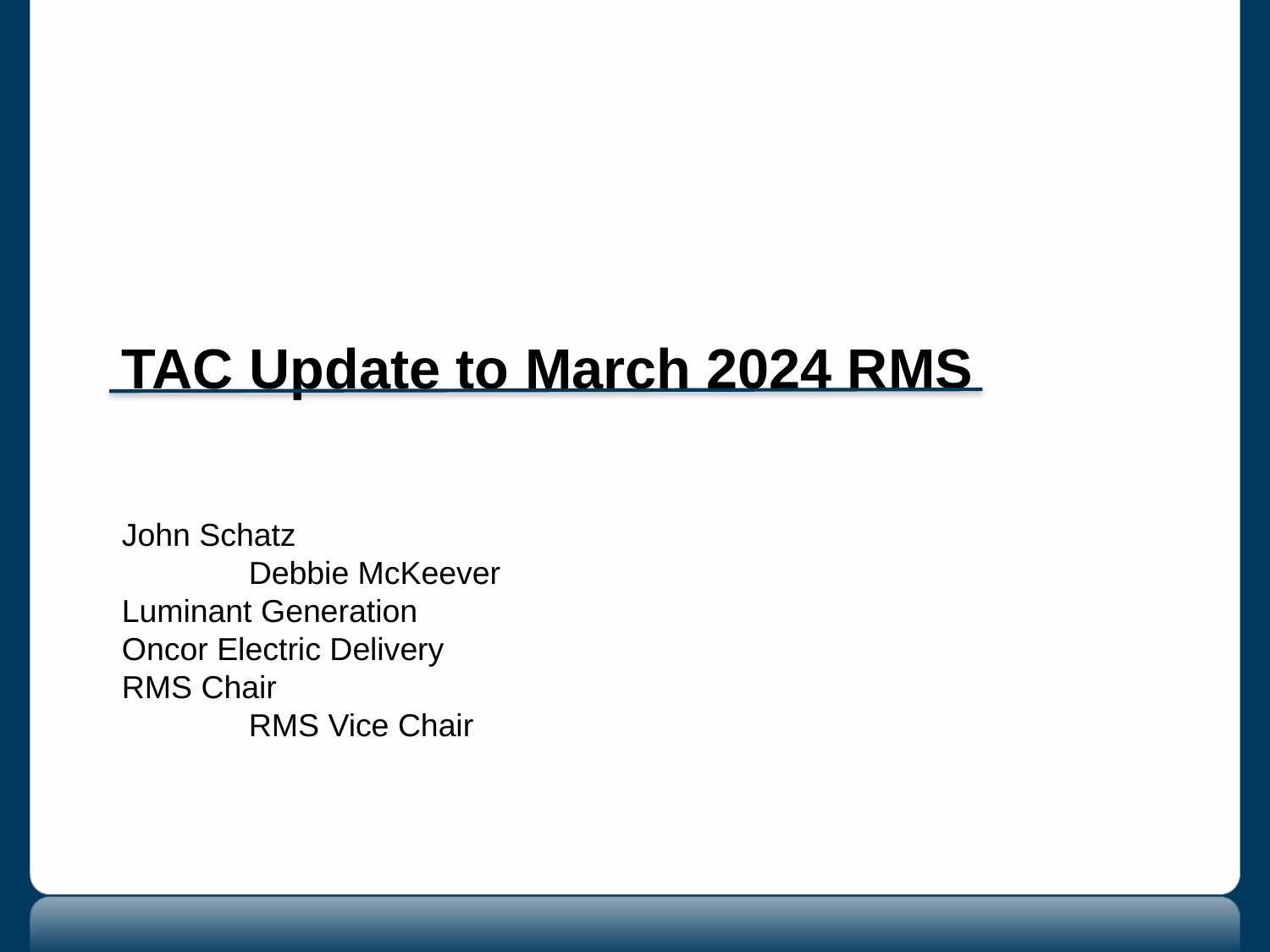

TAC Update to March 2024 RMS

John Schatz								Debbie McKeever
Luminant Generation						Oncor Electric Delivery
RMS Chair								RMS Vice Chair